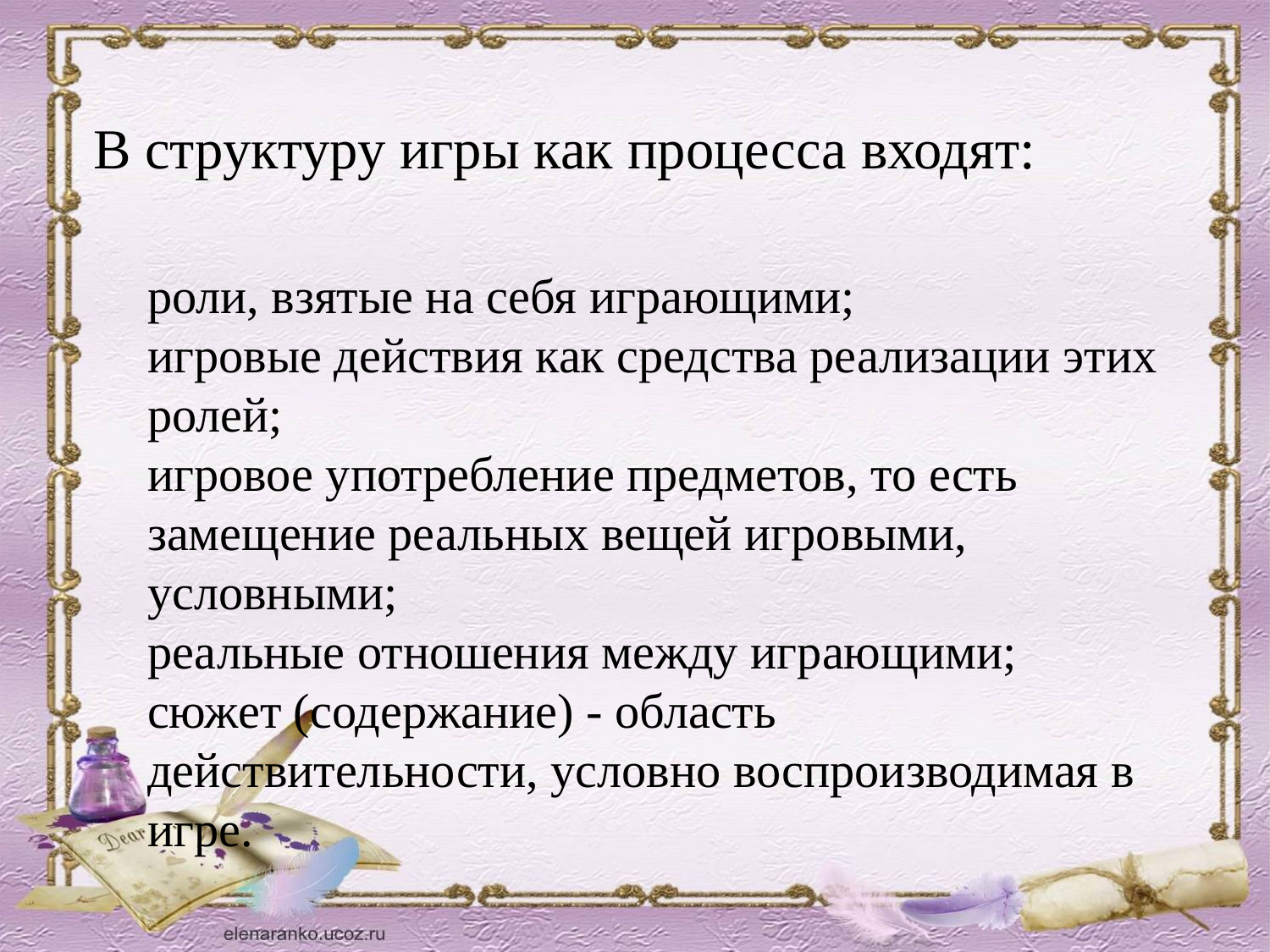

В структуру игры как процесса входят:
роли, взятые на себя играющими;
игровые действия как средства реализации этих ролей;
игровое употребление предметов, то есть замещение реальных вещей игровыми, условными;
реальные отношения между играющими;
сюжет (содержание) - область действительности, условно воспроизводимая в игре.